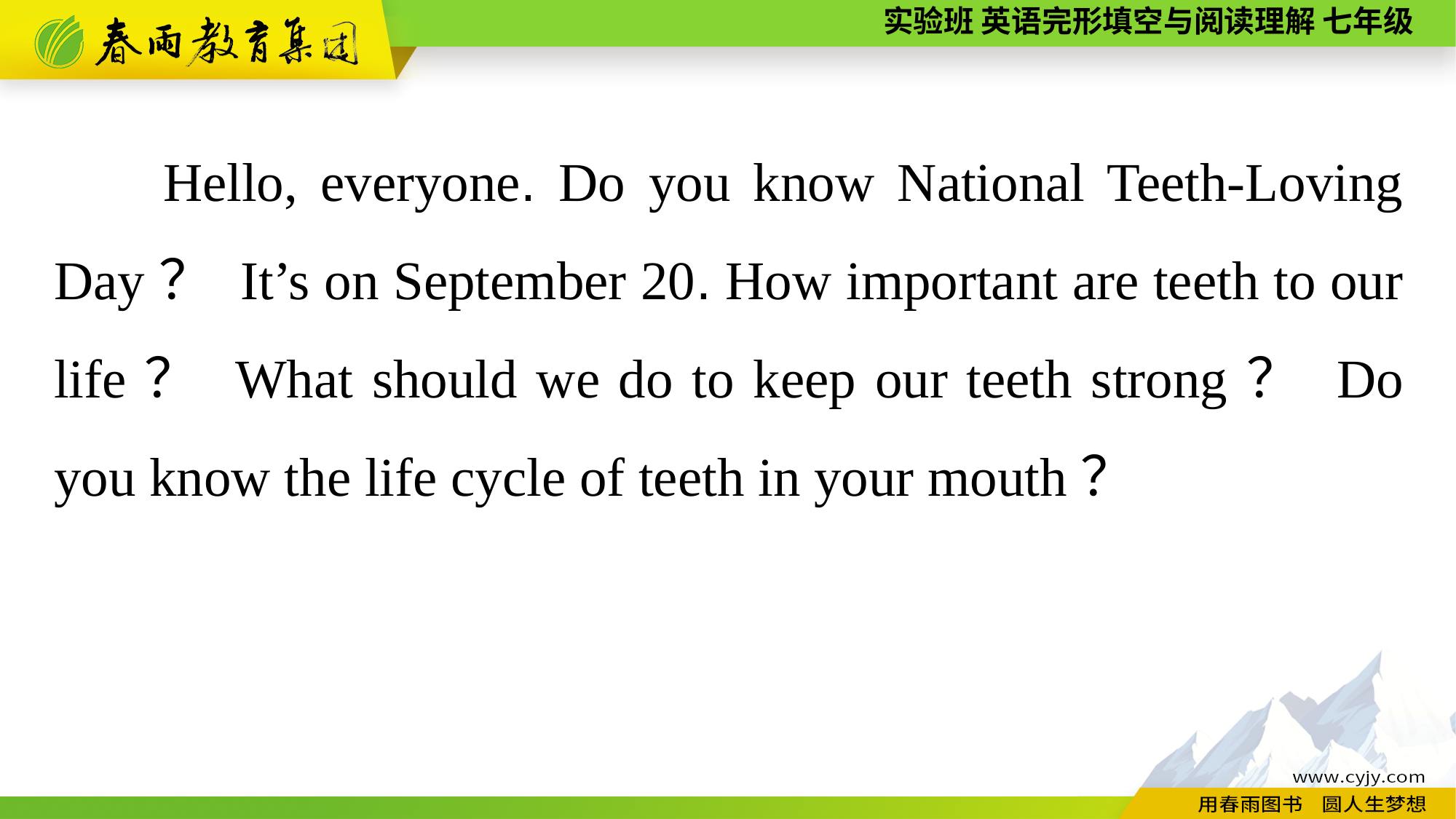

Hello, everyone. Do you know National Teeth-Loving Day？ It’s on September 20. How important are teeth to our life？ What should we do to keep our teeth strong？ Do you know the life cycle of teeth in your mouth？